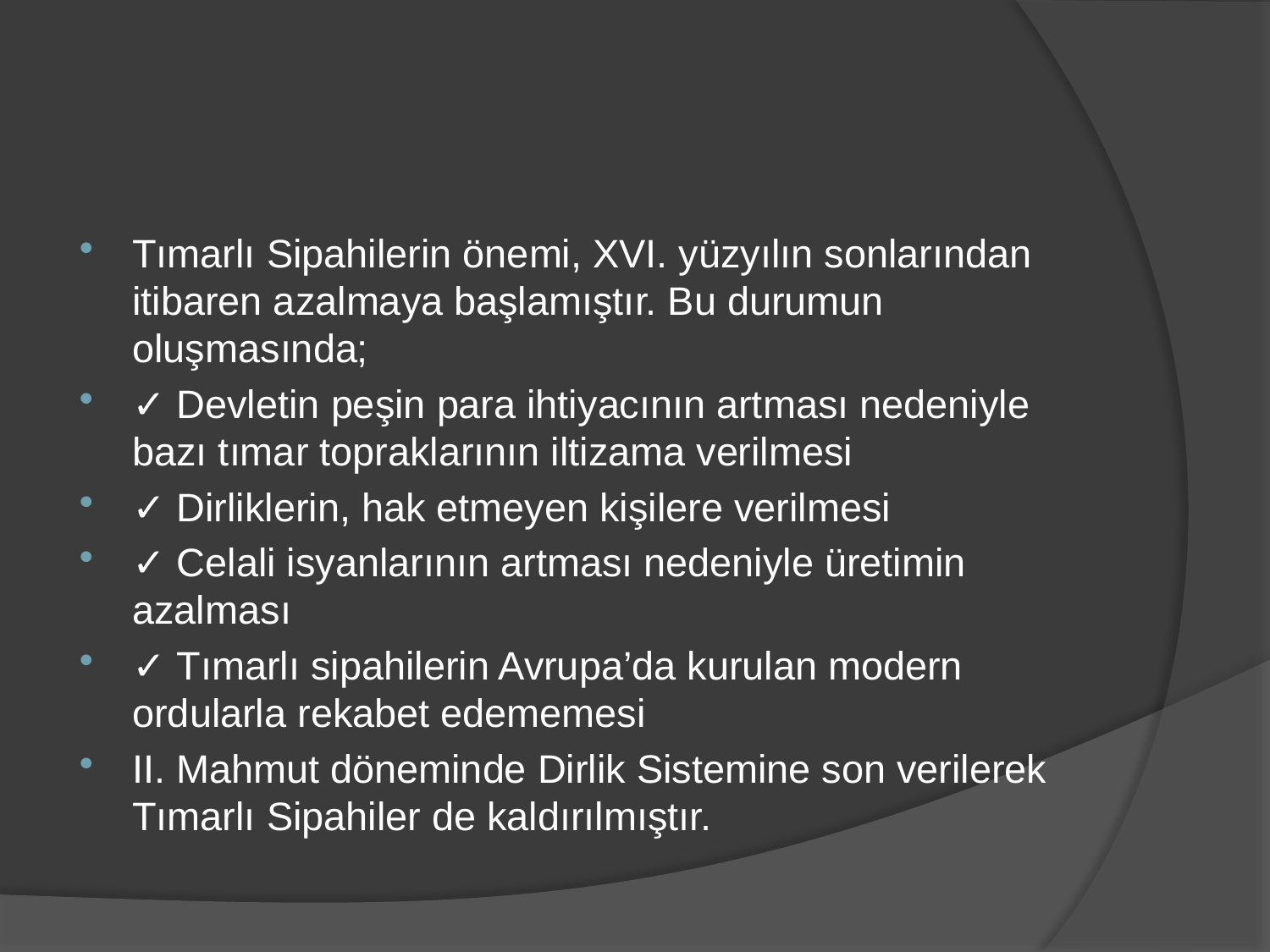

#
Tımarlı Sipahilerin önemi, XVI. yüzyılın sonlarından itibaren azalmaya başlamıştır. Bu durumun oluşmasında;
✓ Devletin peşin para ihtiyacının artması nedeniyle bazı tımar topraklarının iltizama verilmesi
✓ Dirliklerin, hak etmeyen kişilere verilmesi
✓ Celali isyanlarının artması nedeniyle üretimin azalması
✓ Tımarlı sipahilerin Avrupa’da kurulan modern ordularla rekabet edememesi
II. Mahmut döneminde Dirlik Sistemine son verilerek Tımarlı Sipahiler de kaldırılmıştır.